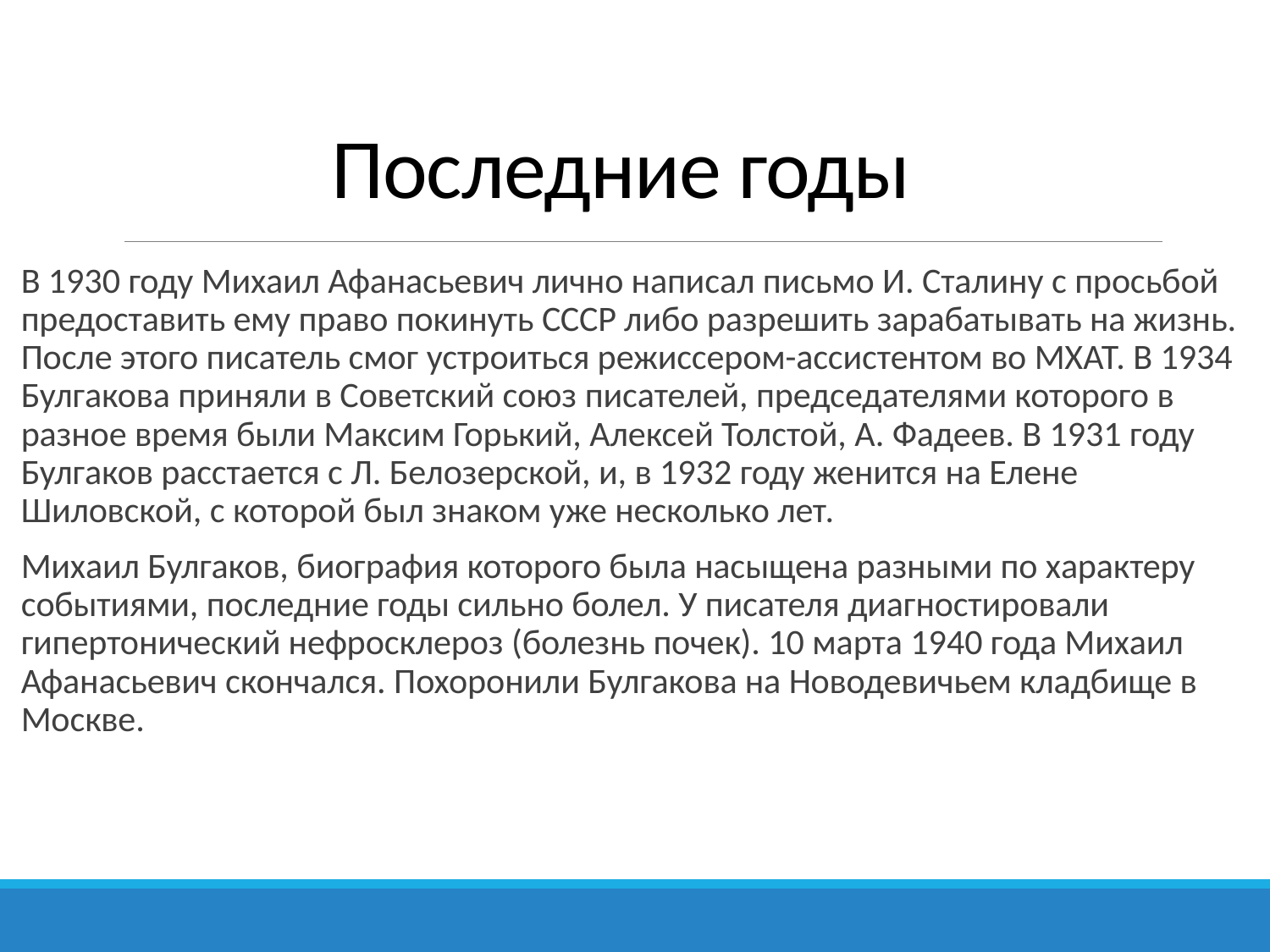

# Последние годы

В 1930 году Михаил Афанасьевич лично написал письмо И. Сталину с просьбой предоставить ему право покинуть СССР либо разрешить зарабатывать на жизнь. После этого писатель смог устроиться режиссером-ассистентом во МХАТ. В 1934 Булгакова приняли в Советский союз писателей, председателями которого в разное время были Максим Горький, Алексей Толстой, А. Фадеев. В 1931 году Булгаков расстается с Л. Белозерской, и, в 1932 году женится на Елене Шиловской, с которой был знаком уже несколько лет.
Михаил Булгаков, биография которого была насыщена разными по характеру событиями, последние годы сильно болел. У писателя диагностировали гипертонический нефросклероз (болезнь почек). 10 марта 1940 года Михаил Афанасьевич скончался. Похоронили Булгакова на Новодевичьем кладбище в Москве.